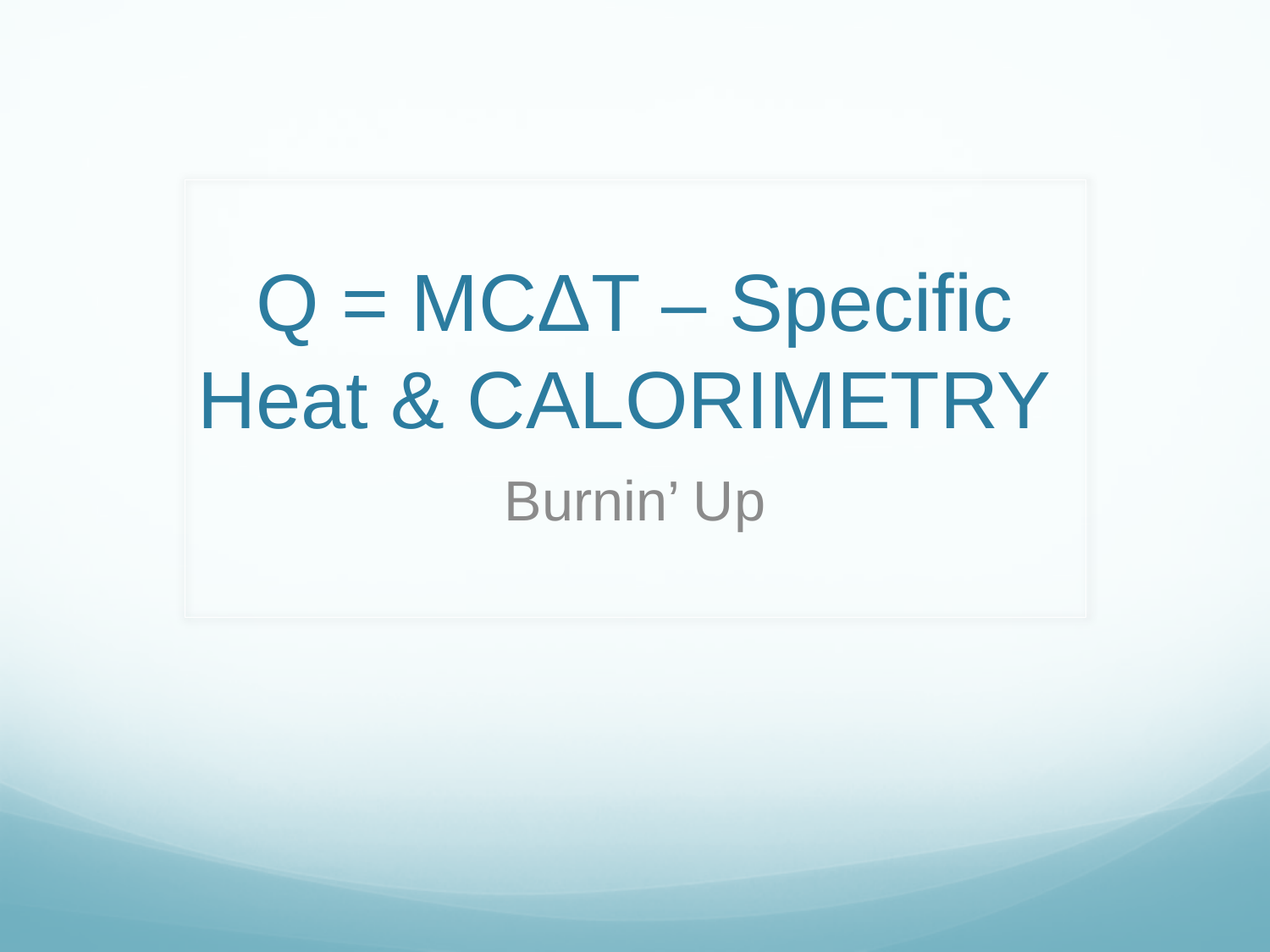

# Q = MCΔT – Specific Heat & CALORIMETRY
Burnin’ Up